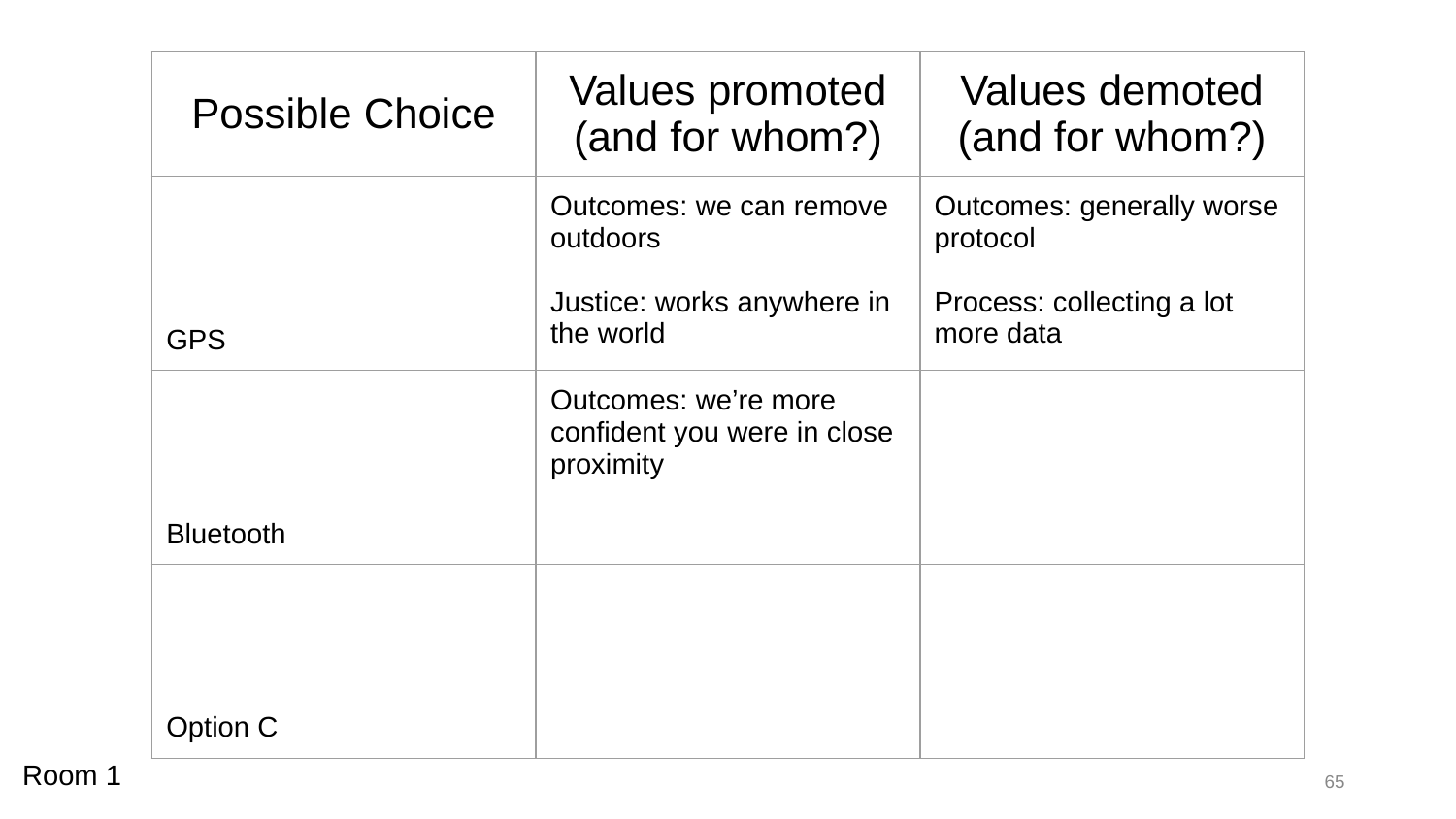

| Possible Choice | Values promoted (and for whom?) | Values demoted (and for whom?) |
| --- | --- | --- |
| GPS | Outcomes: we can remove outdoors Justice: works anywhere in the world | Outcomes: generally worse protocol Process: collecting a lot more data |
| Bluetooth | Outcomes: we’re more confident you were in close proximity |  |
| Option C |  |  |
Room 1
65